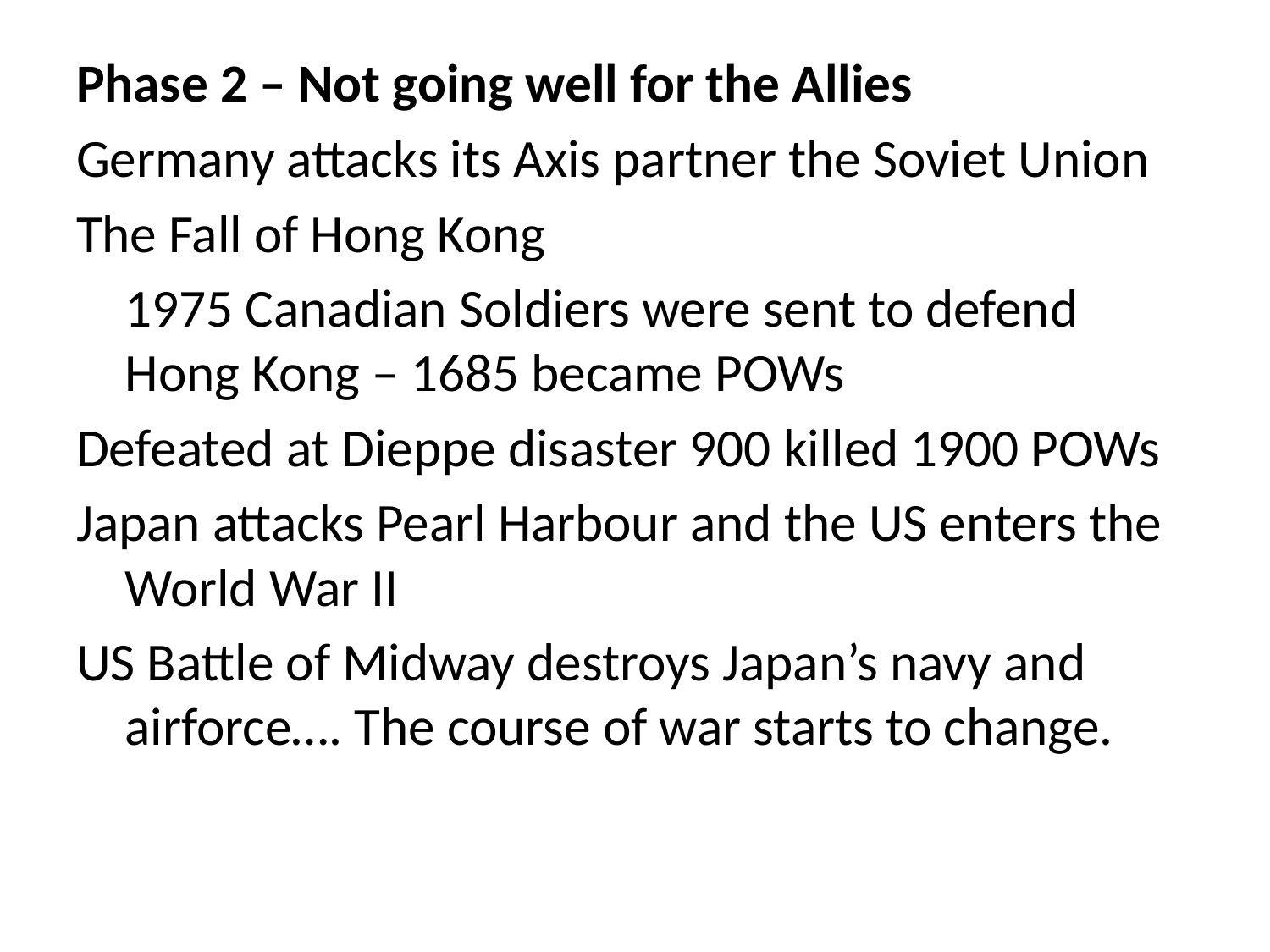

Phase 2 – Not going well for the Allies
Germany attacks its Axis partner the Soviet Union
The Fall of Hong Kong
	1975 Canadian Soldiers were sent to defend Hong Kong – 1685 became POWs
Defeated at Dieppe disaster 900 killed 1900 POWs
Japan attacks Pearl Harbour and the US enters the World War II
US Battle of Midway destroys Japan’s navy and airforce…. The course of war starts to change.